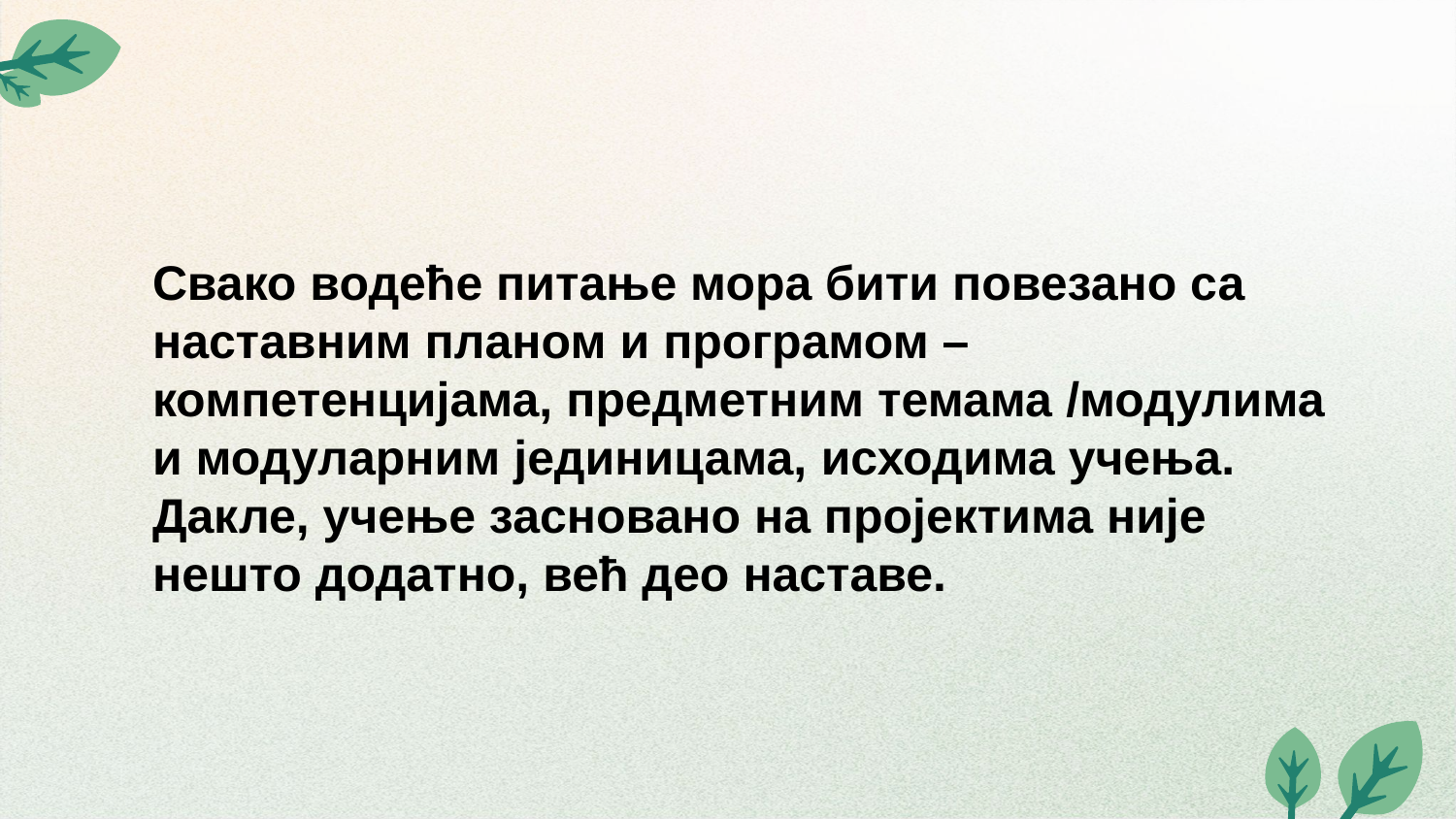

Свако водеће питање мора бити повезано са наставним планом и програмом – компетенцијама, предметним темама /модулима и модуларним јединицама, исходима учења. Дакле, учење засновано на пројектима није нешто додатно, већ део наставе.